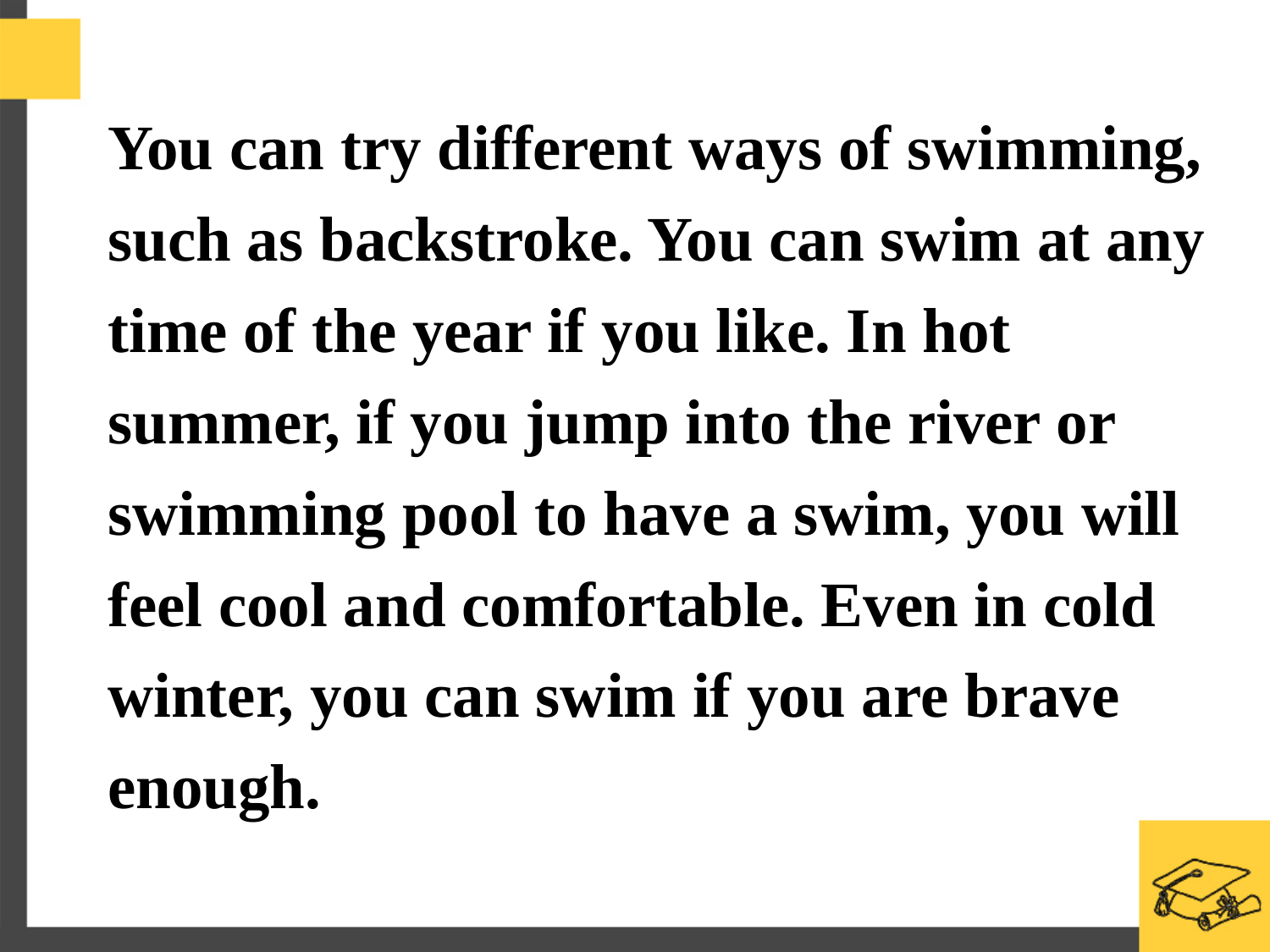

You can try different ways of swimming, such as backstroke. You can swim at any time of the year if you like. In hot summer, if you jump into the river or swimming pool to have a swim, you will feel cool and comfortable. Even in cold winter, you can swim if you are brave enough.